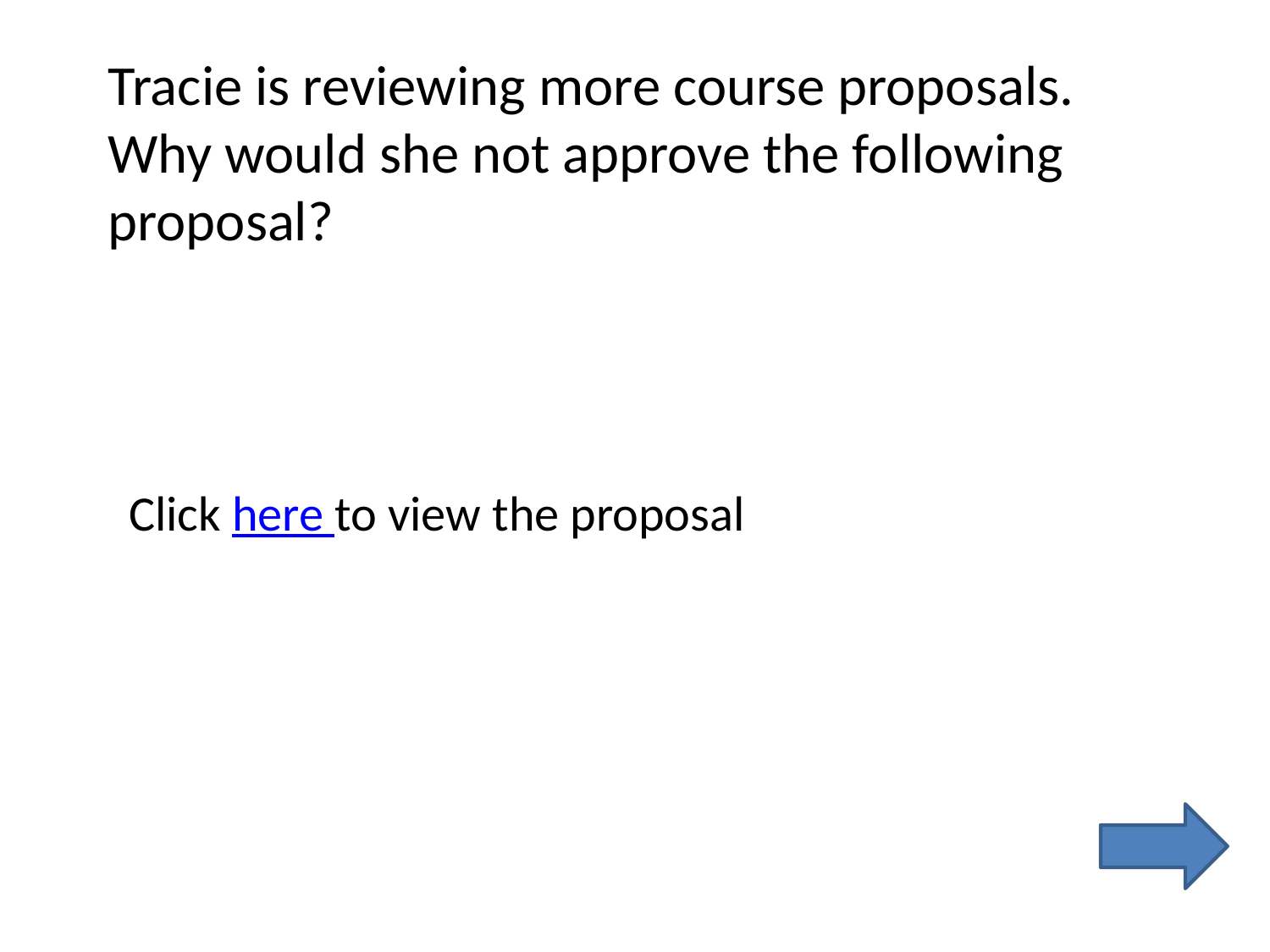

Tracie is reviewing more course proposals.  Why would she not approve the following proposal?
Click here to view the proposal